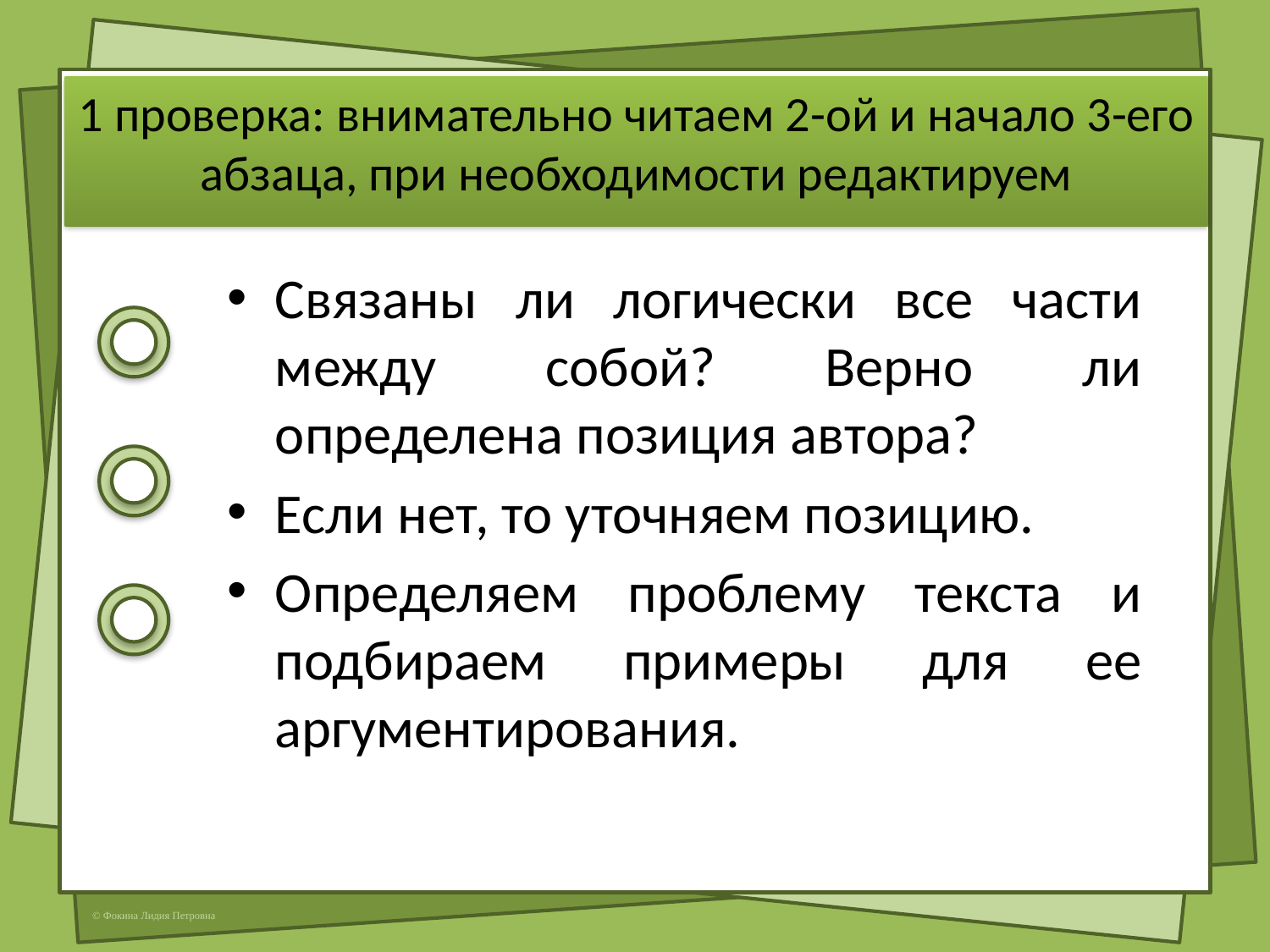

# 1 проверка: внимательно читаем 2-ой и начало 3-его абзаца, при необходимости редактируем
Связаны ли логически все части между собой? Верно ли определена позиция автора?
Если нет, то уточняем позицию.
Определяем проблему текста и подбираем примеры для ее аргументирования.